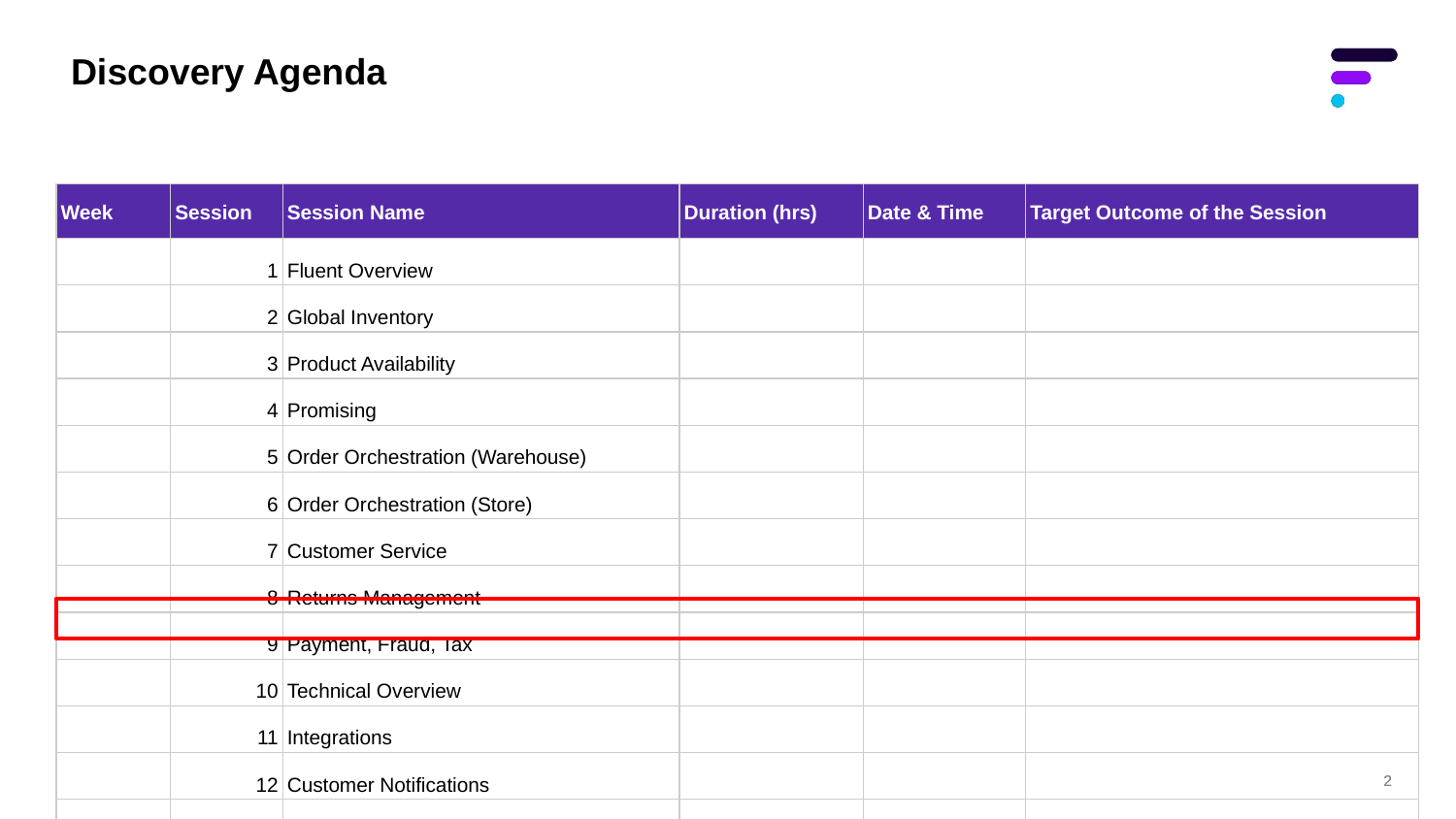

# Discovery Agenda

| Week | Session | Session Name | Duration (hrs) | Date & Time | Target Outcome of the Session |
| --- | --- | --- | --- | --- | --- |
|  | 1 | Fluent Overview |  |  |  |
|  | 2 | Global Inventory |  |  |  |
|  | 3 | Product Availability |  |  |  |
|  | 4 | Promising |  |  |  |
|  | 5 | Order Orchestration (Warehouse) |  |  |  |
|  | 6 | Order Orchestration (Store) |  |  |  |
|  | 7 | Customer Service |  |  |  |
|  | 8 | Returns Management |  |  |  |
|  | 9 | Payment, Fraud, Tax |  |  |  |
|  | 10 | Technical Overview |  |  |  |
|  | 11 | Integrations |  |  |  |
|  | 12 | Customer Notifications |  |  |  |
|  | 13 | Reporting |  |  |  |